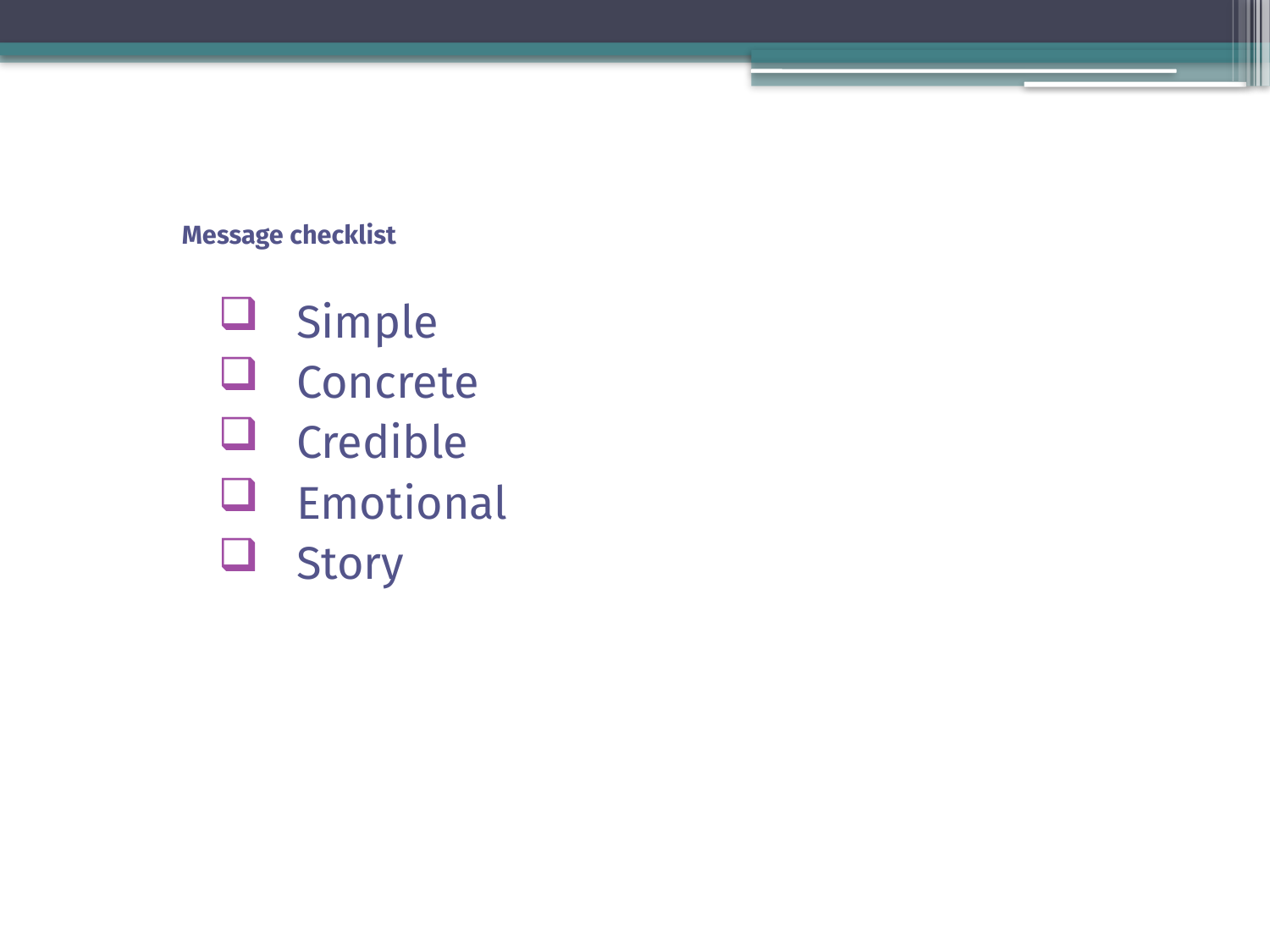

# Message checklist
   Simple
   Concrete
   Credible
   Emotional
   Story